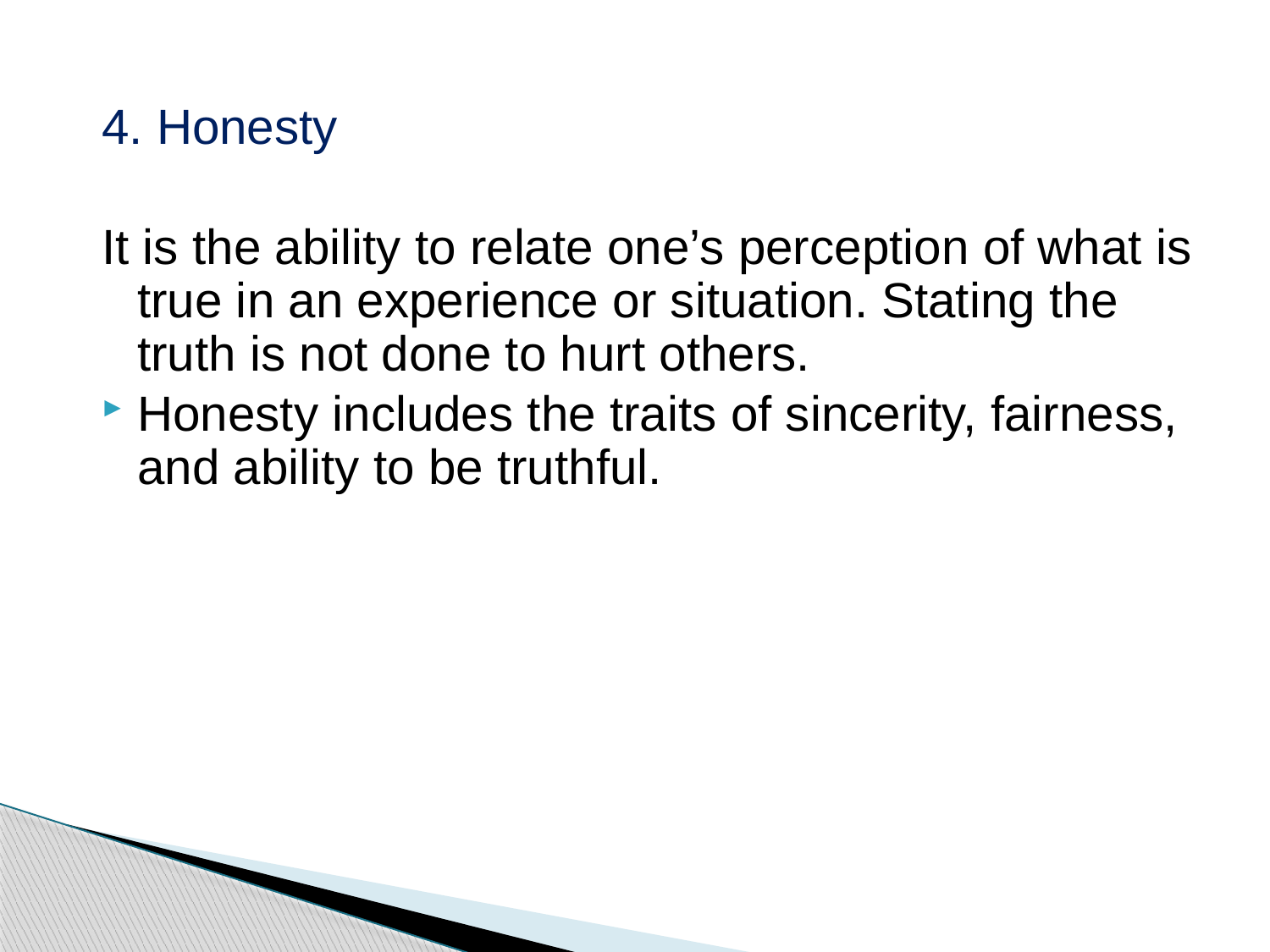

4. Honesty

It is the ability to relate one’s perception of what is true in an experience or situation. Stating the truth is not done to hurt others.
Honesty includes the traits of sincerity, fairness, and ability to be truthful.